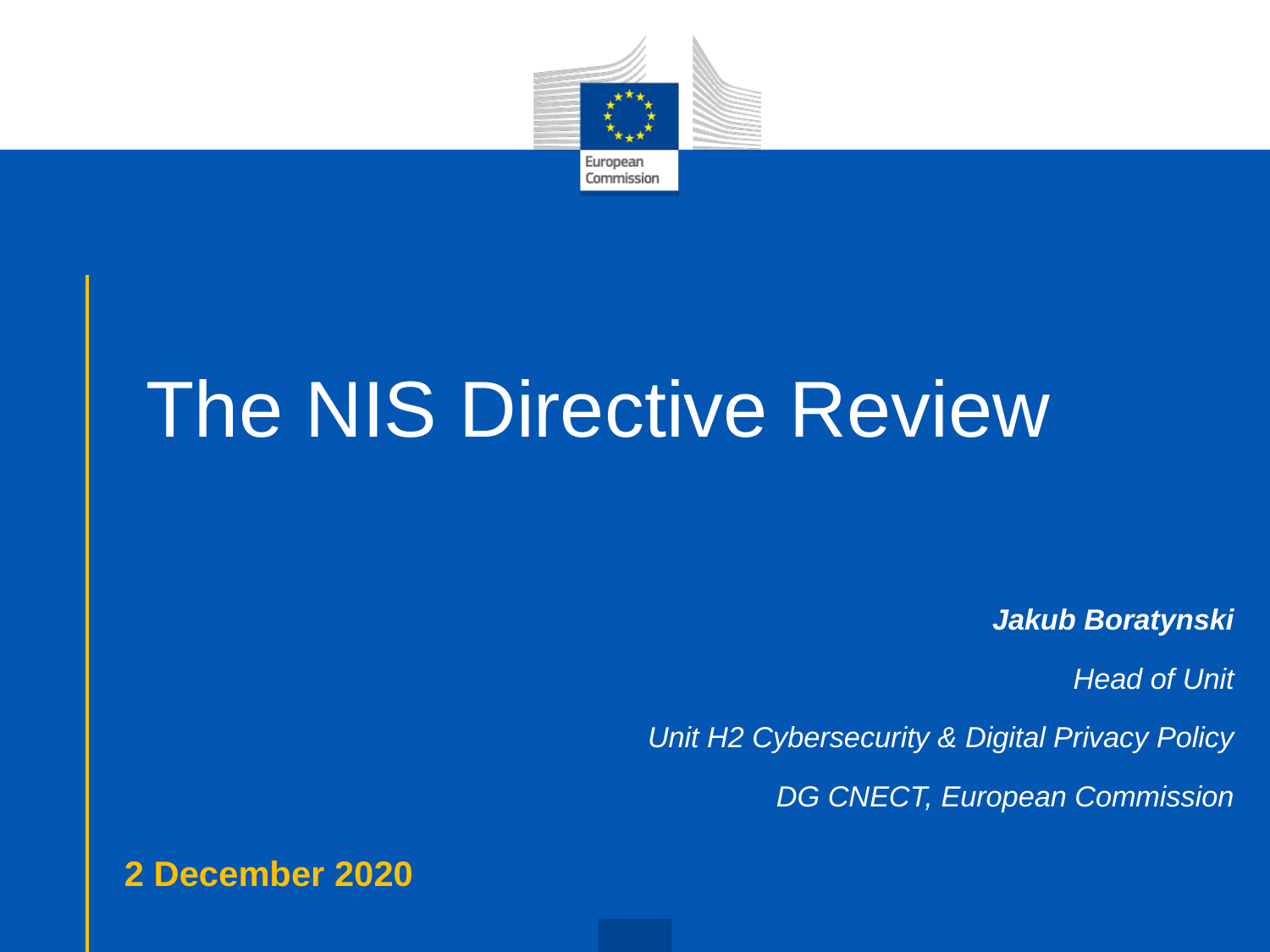

# The NIS Directive Review
Jakub Boratynski
Head of Unit
Unit H2 Cybersecurity & Digital Privacy Policy
DG CNECT, European Commission

2 December 2020